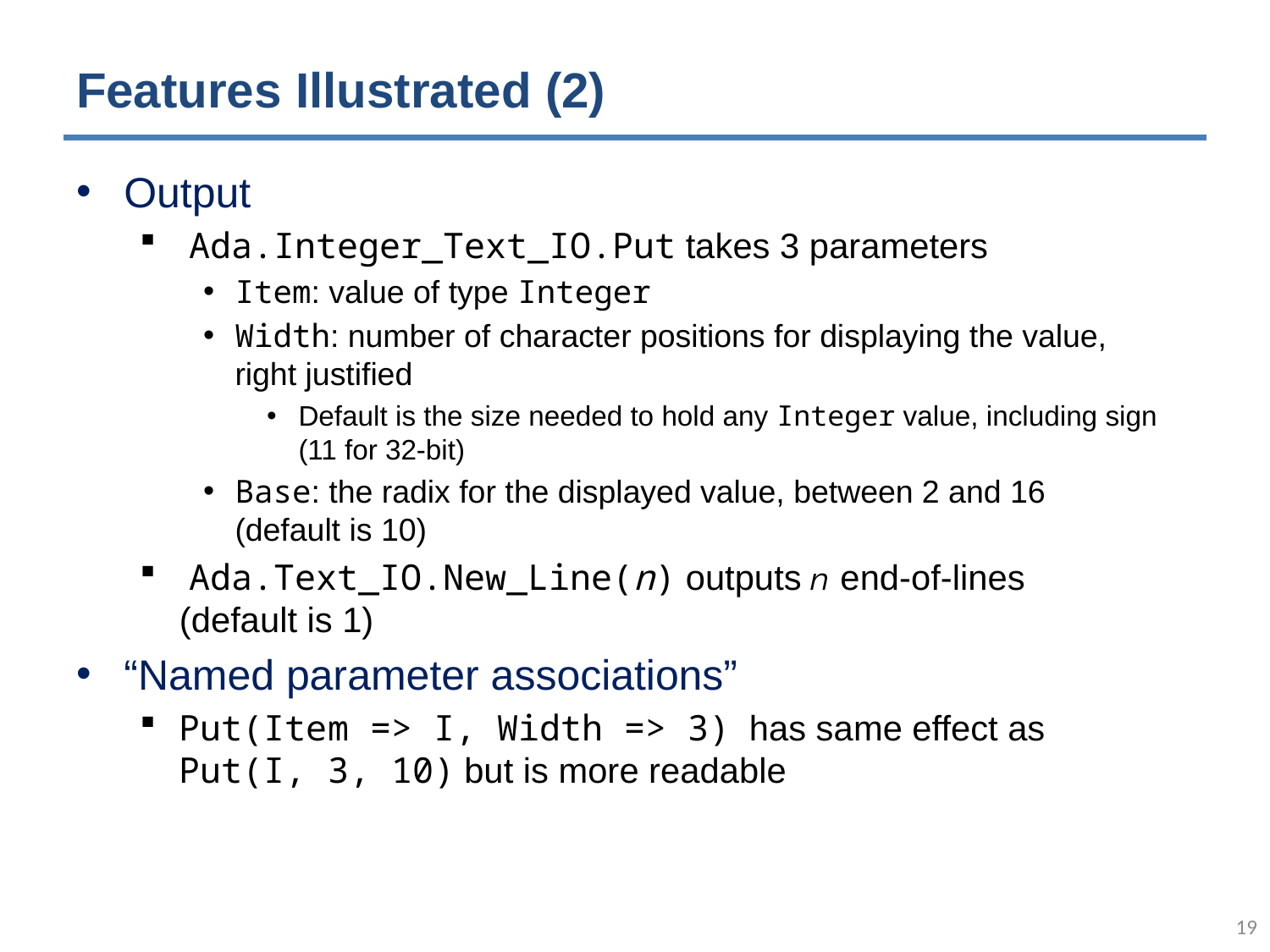

# Features Illustrated (2)
Output
 Ada.Integer_Text_IO.Put takes 3 parameters
Item: value of type Integer
Width: number of character positions for displaying the value,
right justified
Default is the size needed to hold any Integer value, including sign (11 for 32-bit)
Base: the radix for the displayed value, between 2 and 16
(default is 10)
 Ada.Text_IO.New_Line(n) outputs n end-of-lines
(default is 1)
“Named parameter associations”
Put(Item => I, Width => 3)  has same effect as
Put(I, 3, 10) but is more readable

19